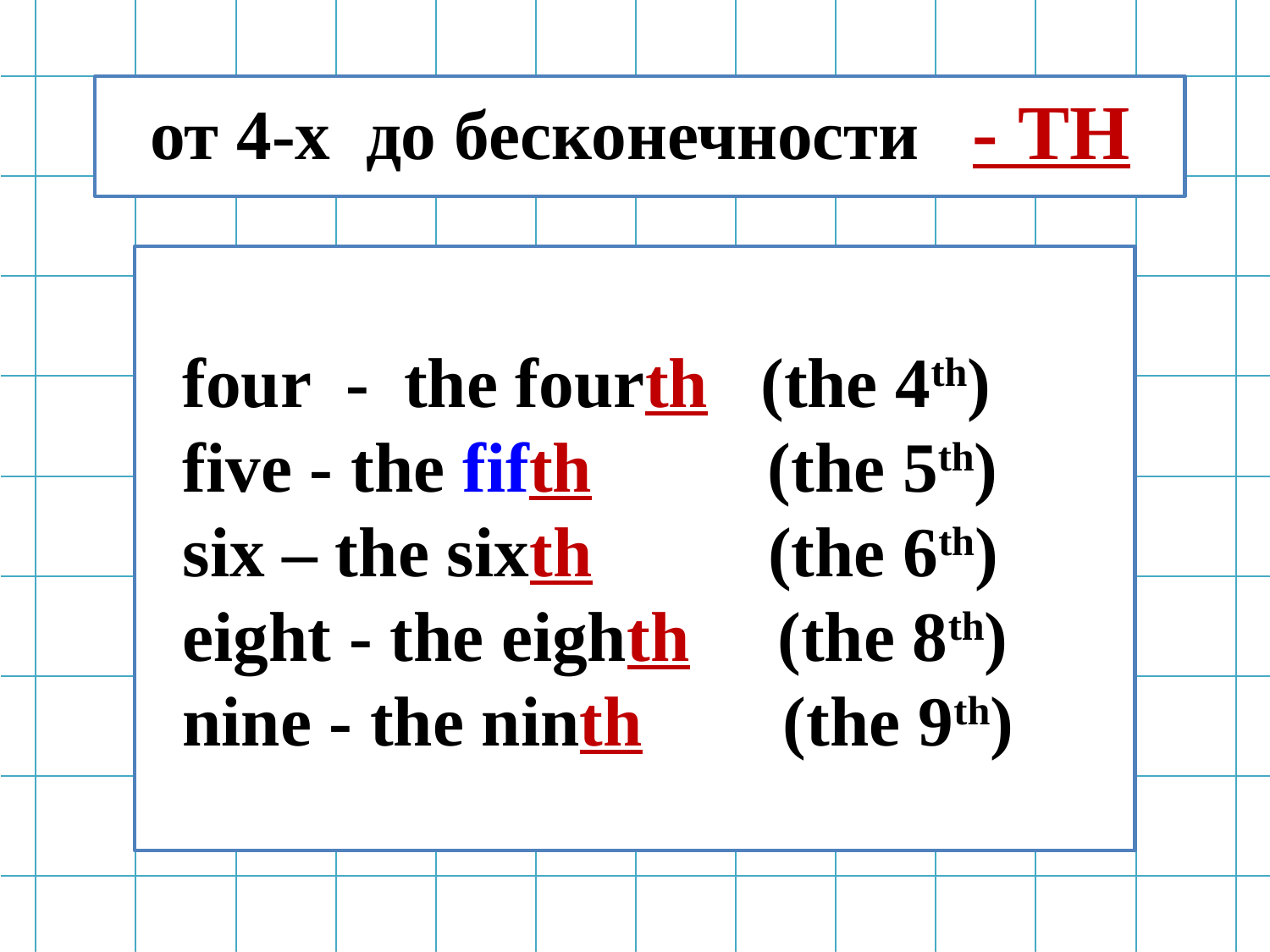

от 4-х  до бесконечности   - TH

  four  -  the fourth   (the 4th)
  five - the fifth          (the 5th)
  six – the sixth          (the 6th)
  eight - the eighth     (the 8th)
  nine - the ninth        (the 9th)